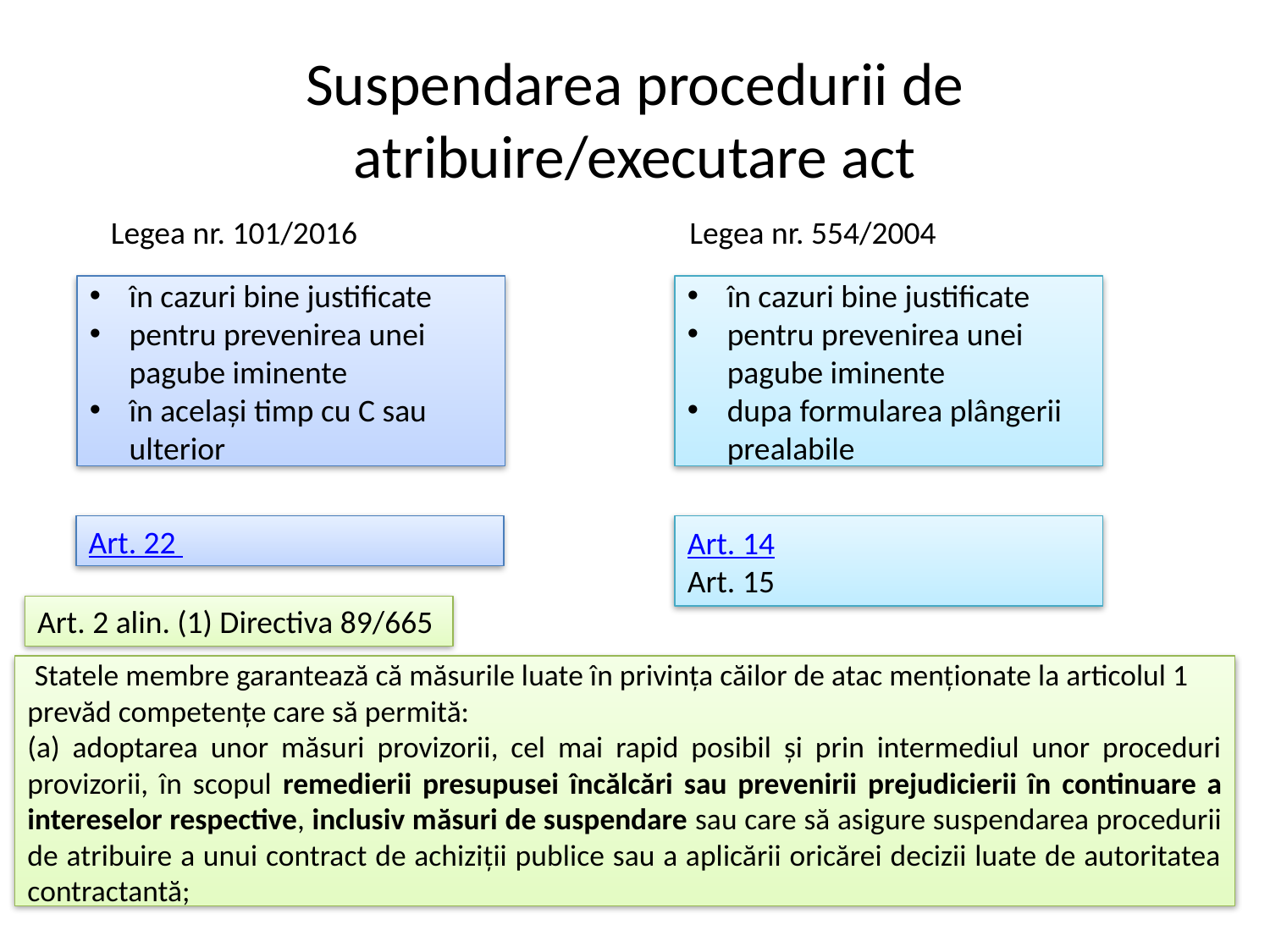

# Suspendarea procedurii de atribuire/executare act
Legea nr. 101/2016
Legea nr. 554/2004
în cazuri bine justificate
pentru prevenirea unei pagube iminente
în același timp cu C sau ulterior
în cazuri bine justificate
pentru prevenirea unei pagube iminente
dupa formularea plângerii prealabile
Art. 22
Art. 14
Art. 15
Art. 2 alin. (1) Directiva 89/665
 Statele membre garantează că măsurile luate în privința căilor de atac menționate la articolul 1 prevăd competențe care să permită:
(a) adoptarea unor măsuri provizorii, cel mai rapid posibil și prin intermediul unor proceduri provizorii, în scopul remedierii presupusei încălcări sau prevenirii prejudicierii în continuare a intereselor respective, inclusiv măsuri de suspendare sau care să asigure suspendarea procedurii de atribuire a unui contract de achiziții publice sau a aplicării oricărei decizii luate de autoritatea contractantă;